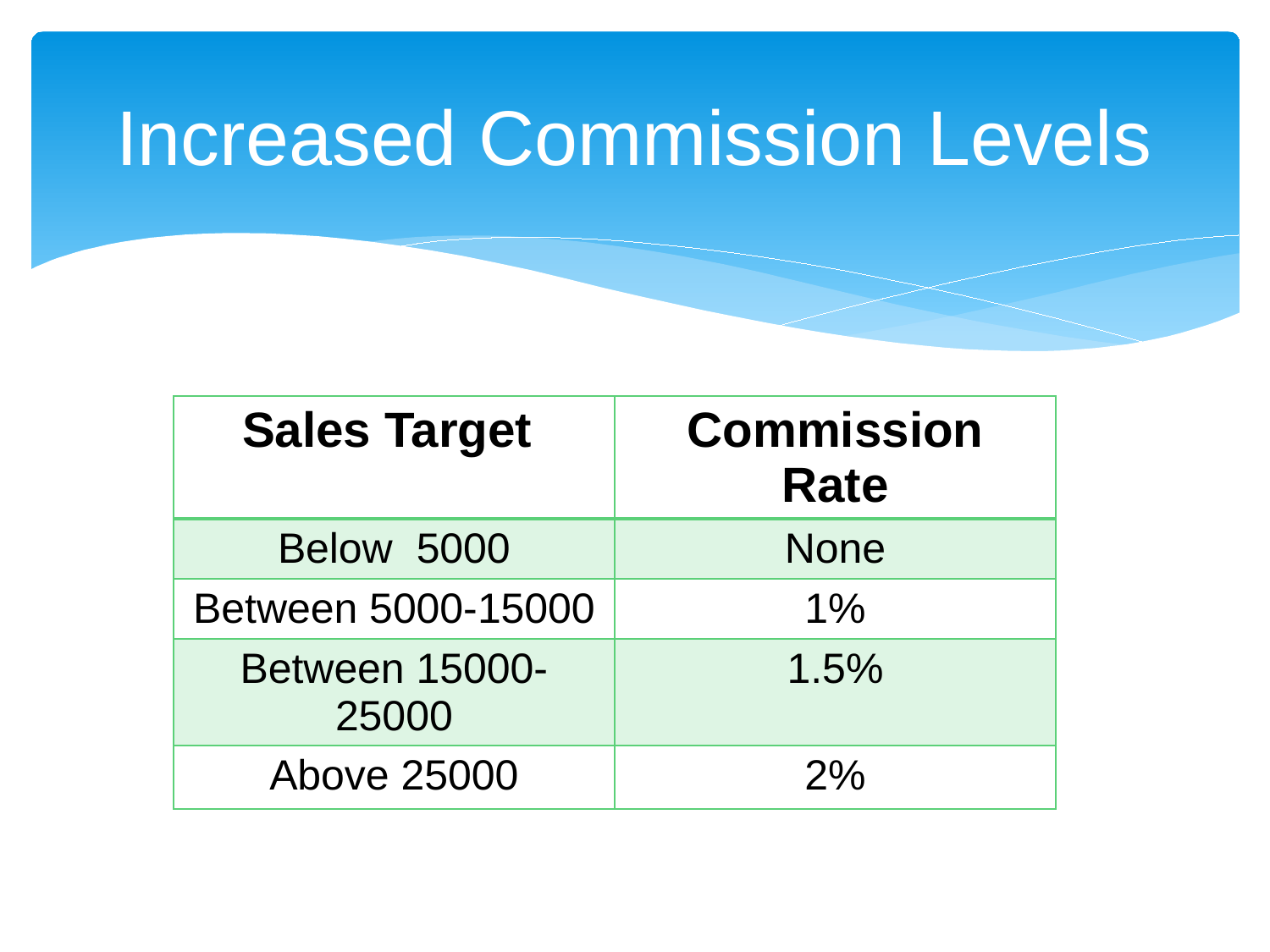

# Increased Commission Levels
| Sales Target | Commission Rate |
| --- | --- |
| Below 5000 | None |
| Between 5000-15000 | 1% |
| Between 15000-25000 | 1.5% |
| Above 25000 | 2% |